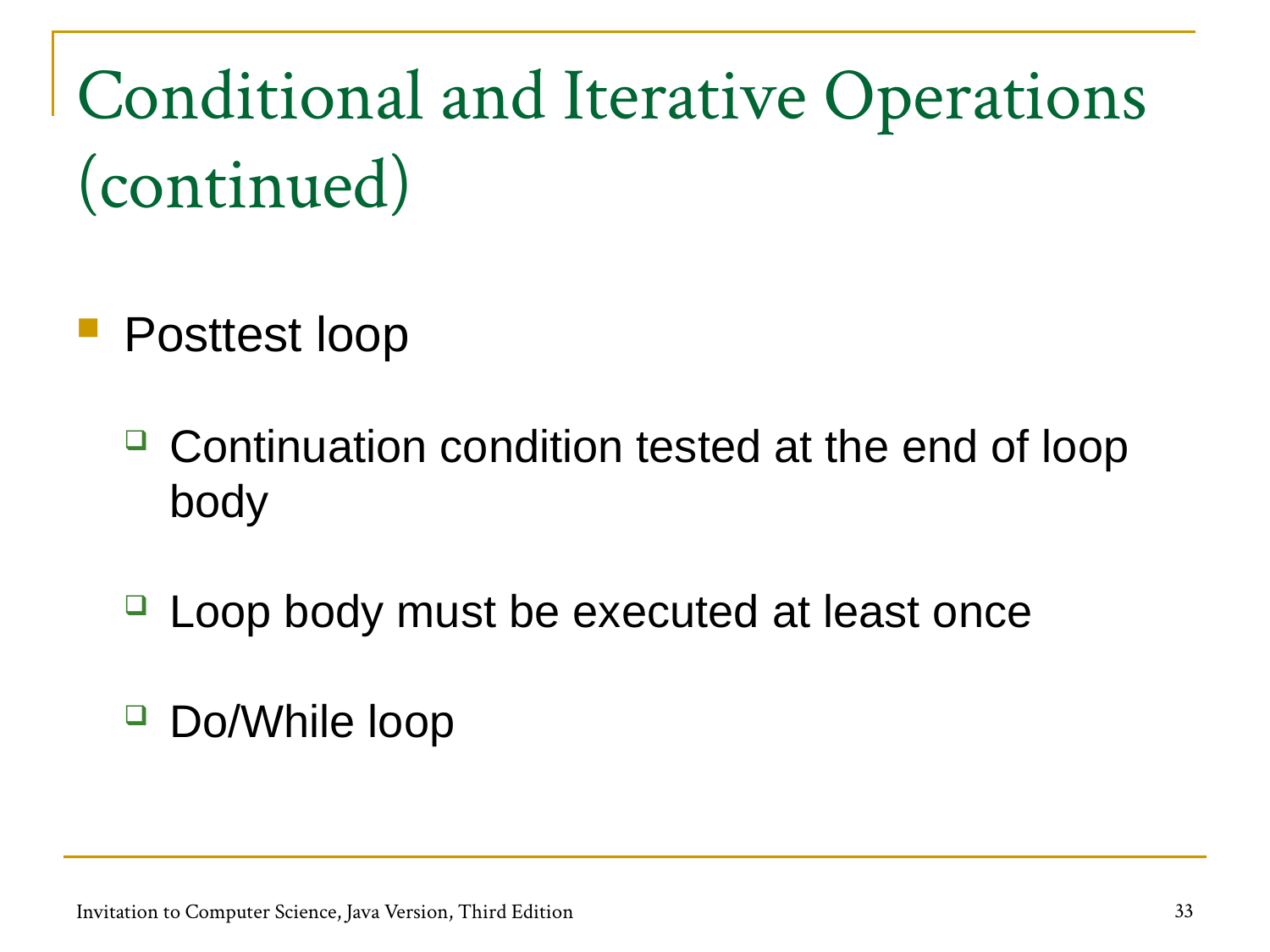

# Conditional and Iterative Operations (continued)
Posttest loop
Continuation condition tested at the end of loop body
Loop body must be executed at least once
Do/While loop

33
Invitation to Computer Science, Java Version, Third Edition